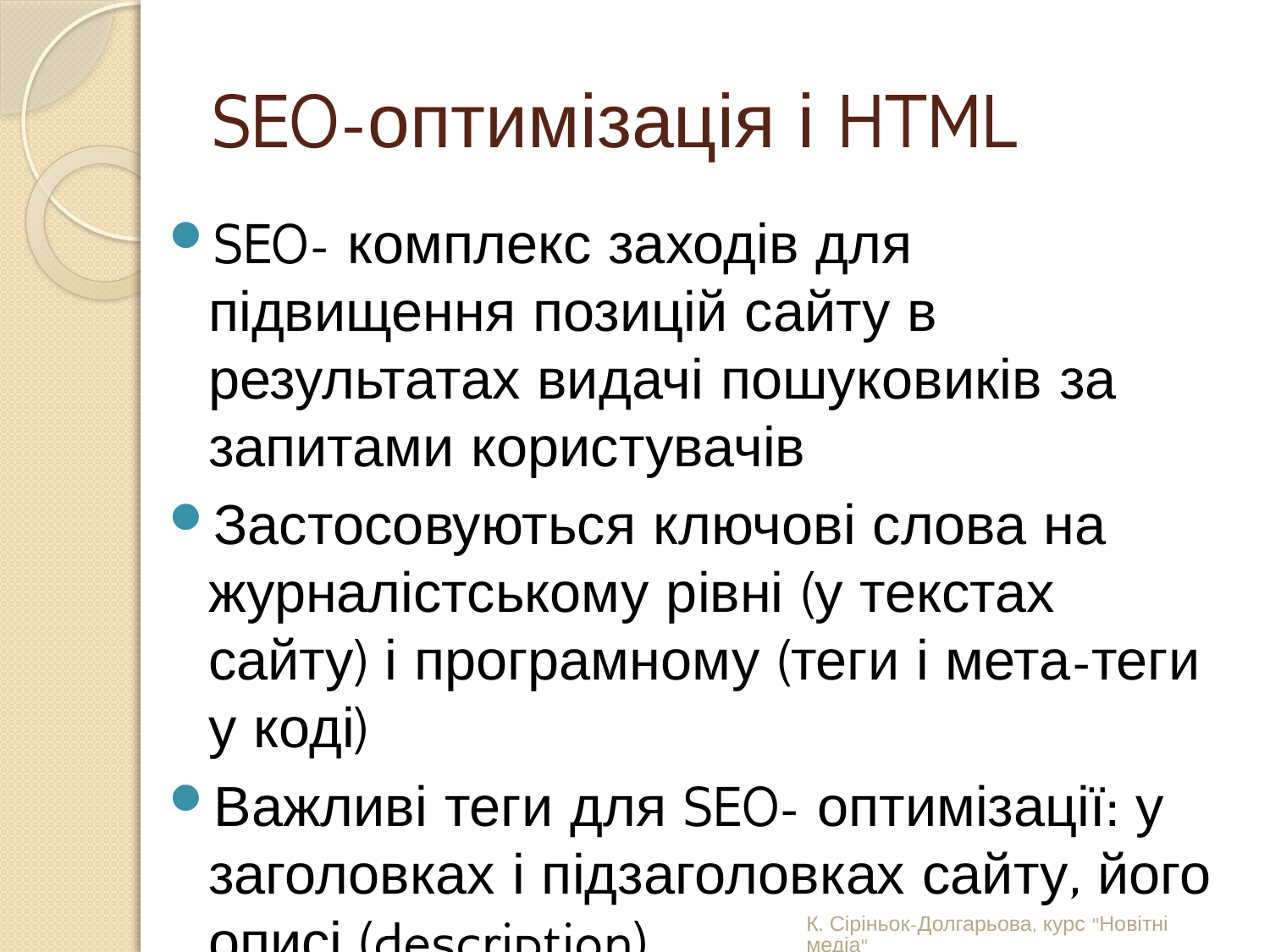

# SEO-оптимізація і HTML
SEO- комплекс заходів для підвищення позицій сайту в результатах видачі пошуковиків за запитами користувачів
Застосовуються ключові слова на журналістському рівні (у текстах сайту) і програмному (теги і мета-теги у коді)
Важливі теги для SEO- оптимізації: у заголовках і підзаголовках сайту, його описі (description)
К. Сіріньок-Долгарьова, курс "Новітні медіа"